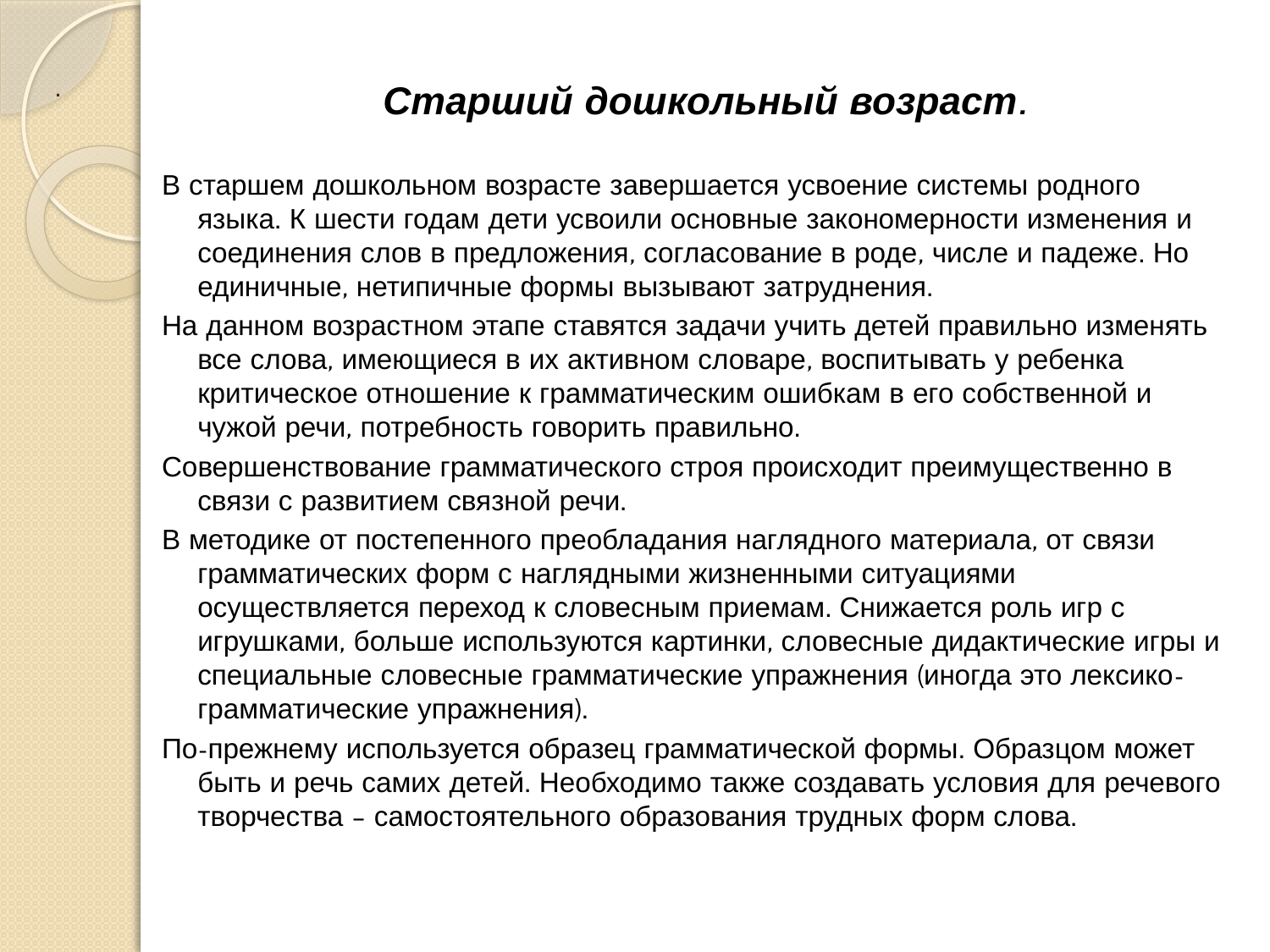

# .
                   Старший дошкольный возраст.

В старшем дошкольном возрасте завершается усвоение системы родного языка. К шести годам дети усвоили основные закономерности изменения и соединения слов в предложения, согласование в роде, числе и падеже. Но единичные, нетипичные формы вызывают затруднения.
На данном возрастном этапе ставятся задачи учить детей правильно изменять все слова, имеющиеся в их активном словаре, воспитывать у ребенка критическое отношение к грамматическим ошибкам в его собственной и чужой речи, потребность говорить правильно.
Совершенствование грамматического строя происходит преимущественно в связи с развитием связной речи.
В методике от постепенного преобладания наглядного материала, от связи грамматических форм с наглядными жизненными ситуациями осуществляется переход к словесным приемам. Снижается роль игр с игрушками, больше используются картинки, словесные дидактические игры и специальные словесные грамматические упражнения (иногда это лексико-грамматические упражнения).
По-прежнему используется образец грамматической формы. Образцом может быть и речь самих детей. Необходимо также создавать условия для речевого творчества – самостоятельного образования трудных форм слова.